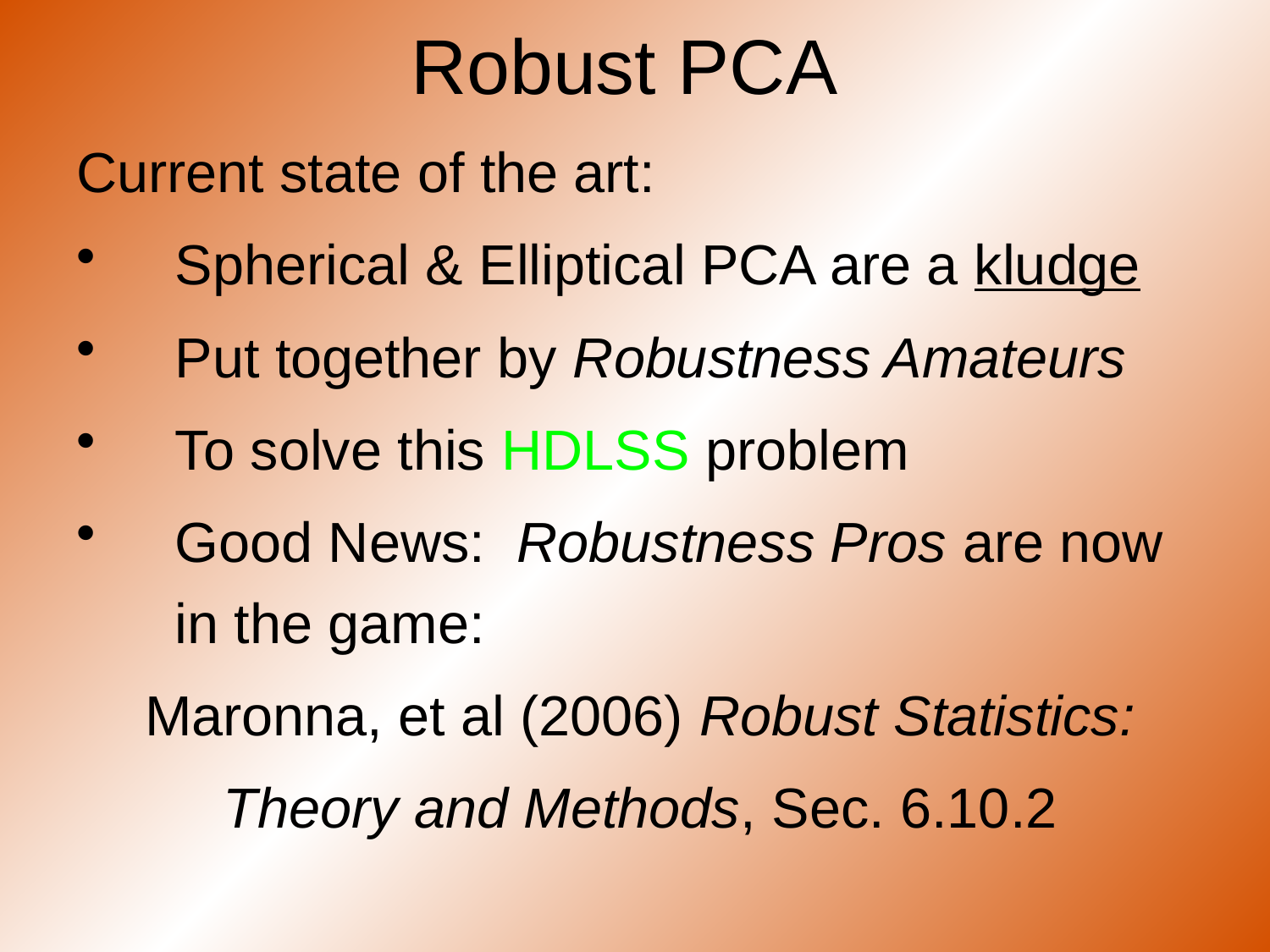

# Robust PCA
Current state of the art:
Spherical & Elliptical PCA are a kludge
Put together by Robustness Amateurs
To solve this HDLSS problem
Good News:  Robustness Pros are now in the game:
Maronna, et al (2006) Robust Statistics:
Theory and Methods, Sec. 6.10.2